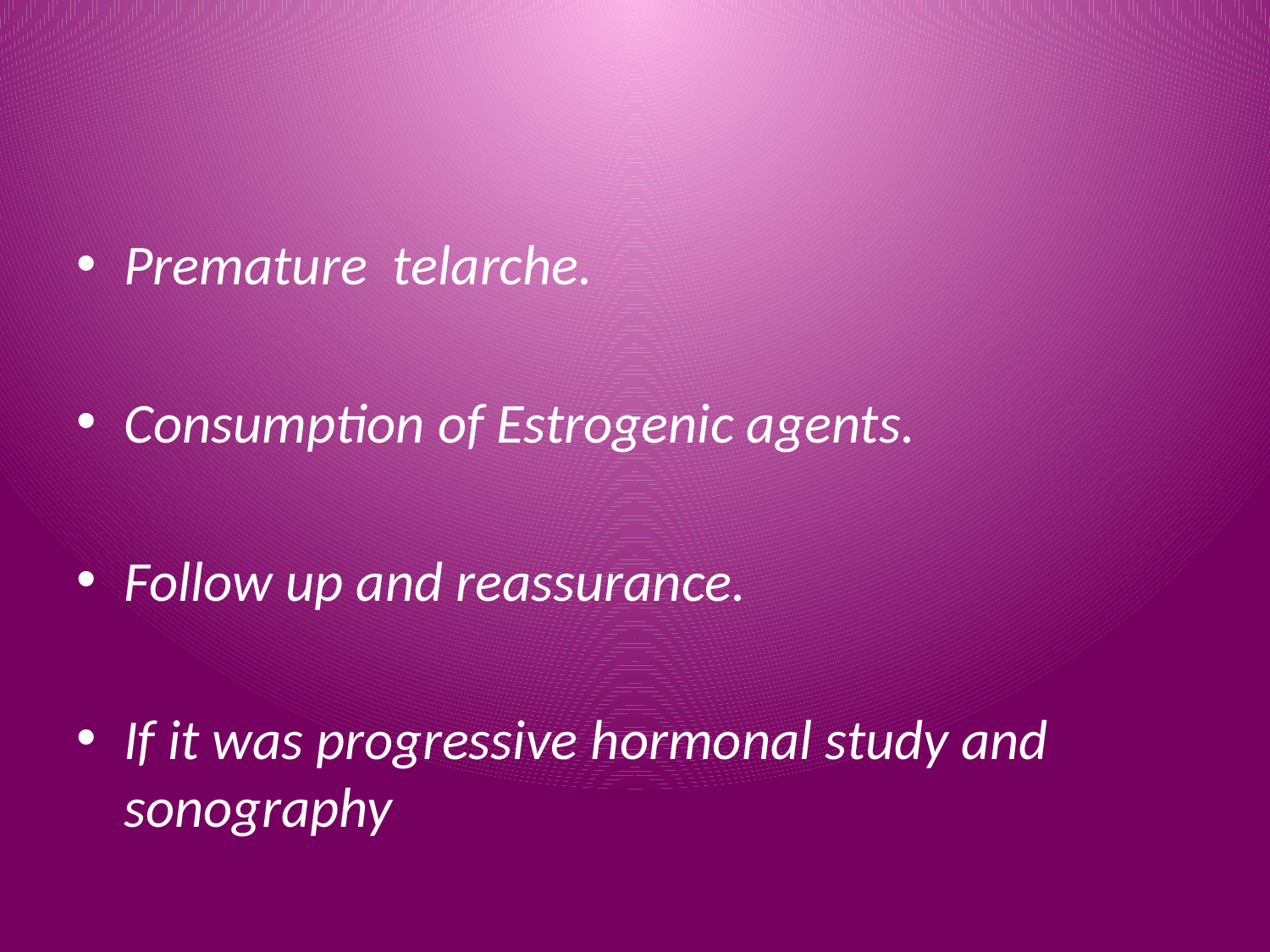

#
Premature  telarche.

Consumption of Estrogenic agents.

Follow up and reassurance.

If it was progressive hormonal study and sonography